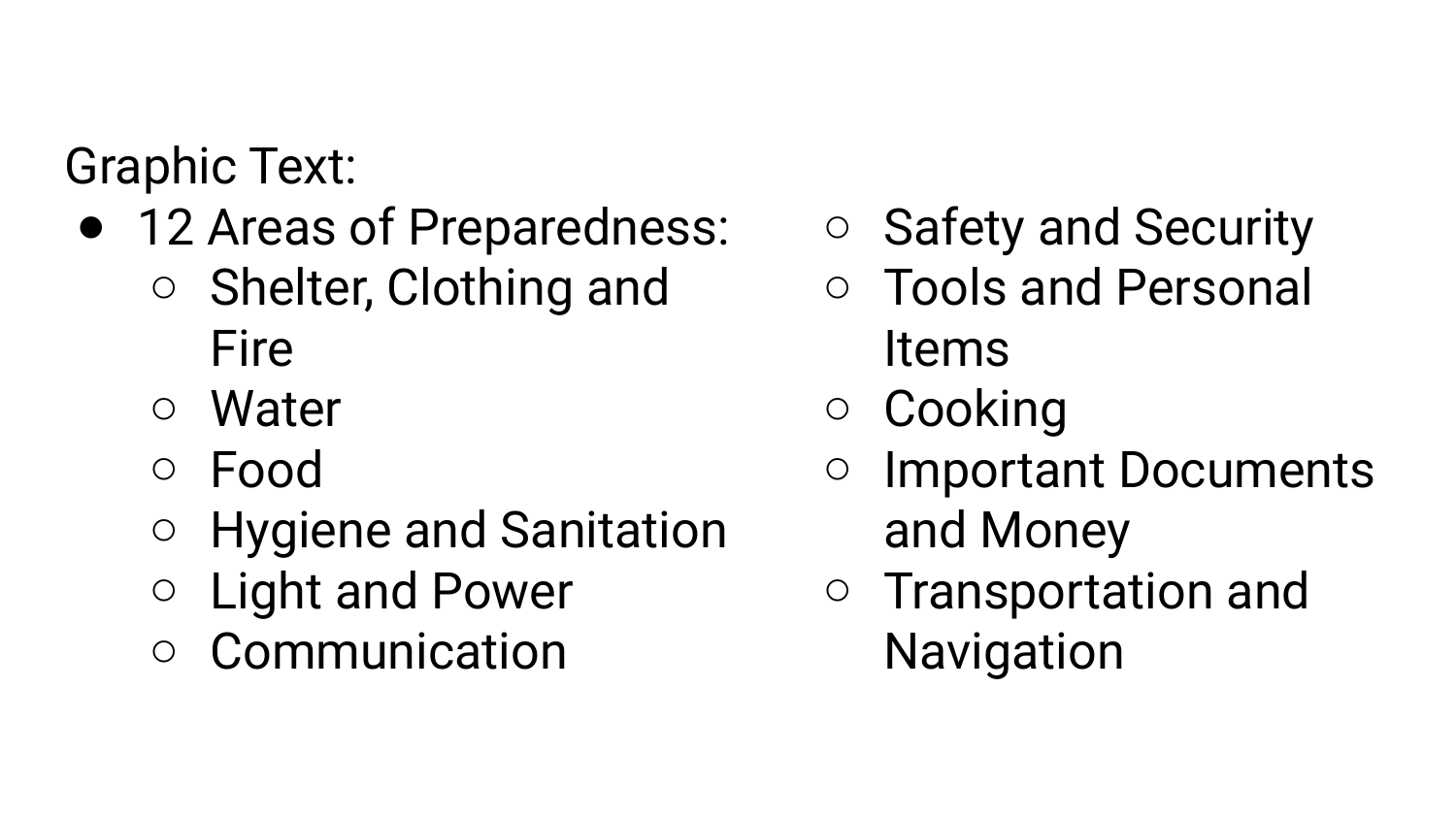

Graphic Text:
12 Areas of Preparedness:
Shelter, Clothing and Fire
Water
Food
Hygiene and Sanitation
Light and Power
Communication

Safety and Security
Tools and Personal Items
Cooking
Important Documents and Money
Transportation and Navigation